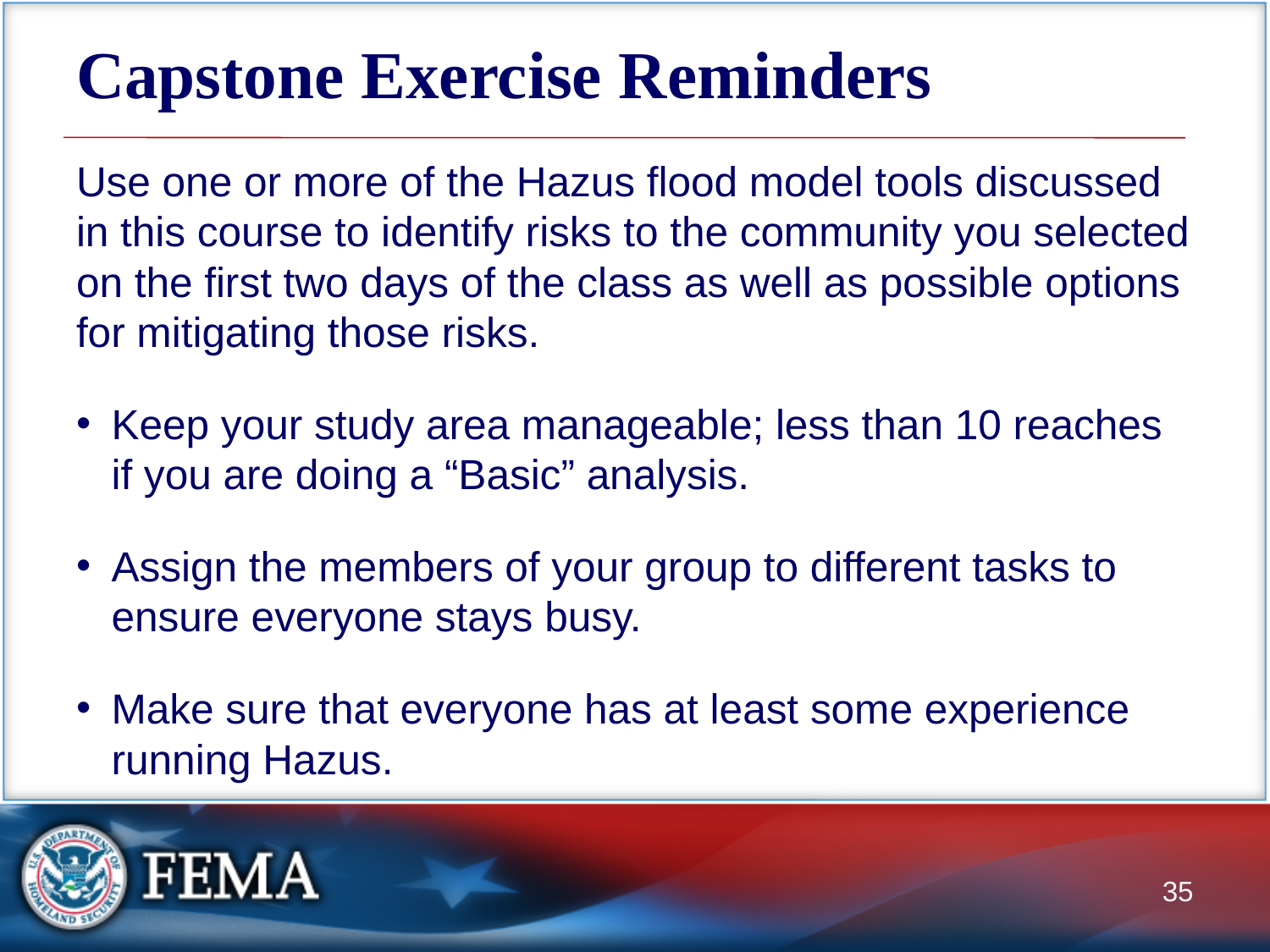

# Capstone Exercise Reminders
Use one or more of the Hazus flood model tools discussed in this course to identify risks to the community you selected on the first two days of the class as well as possible options for mitigating those risks.
Keep your study area manageable; less than 10 reaches if you are doing a “Basic” analysis.
Assign the members of your group to different tasks to ensure everyone stays busy.
Make sure that everyone has at least some experience running Hazus.
35